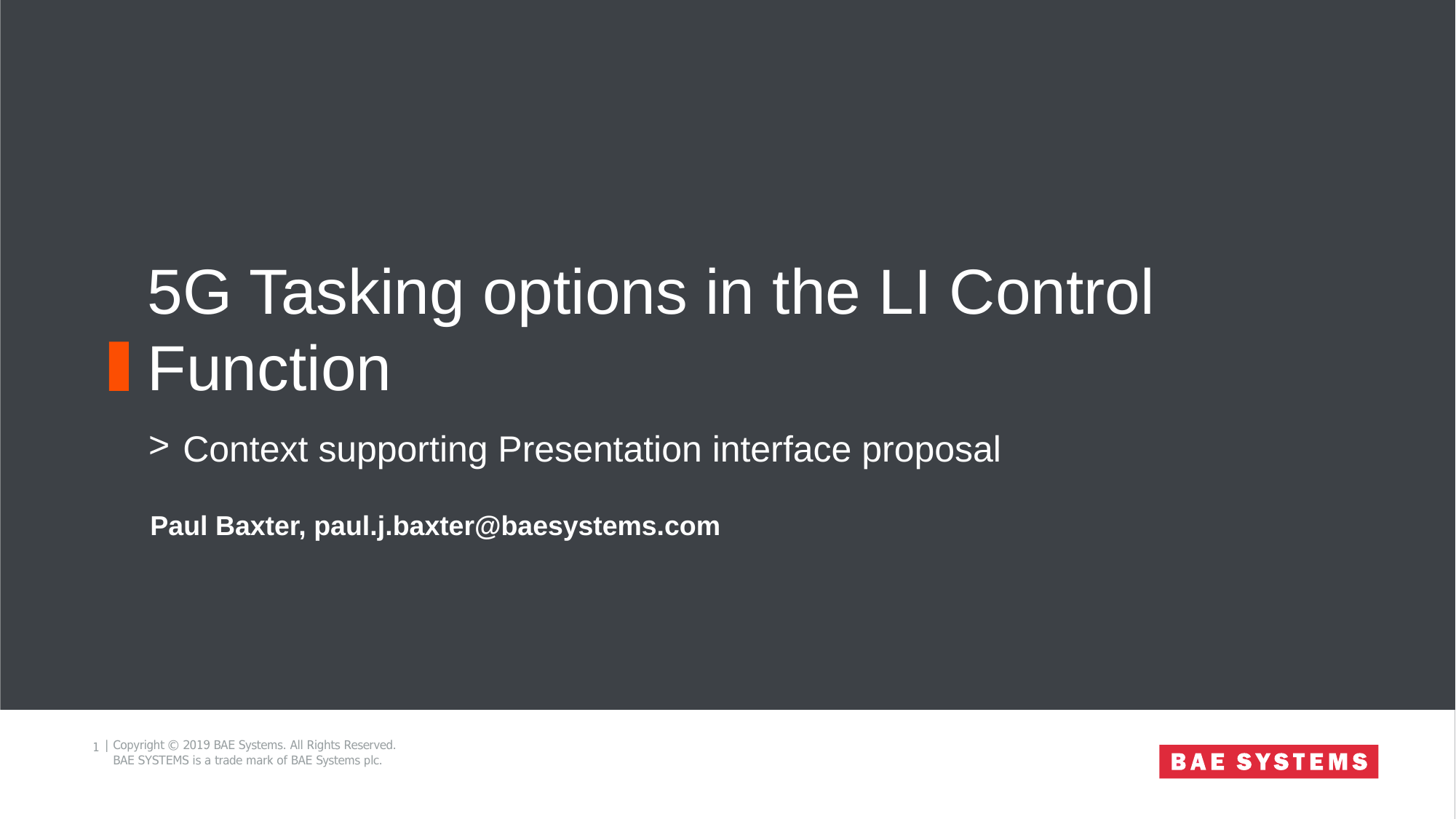

# 5G Tasking options in the LI Control Function
Context supporting Presentation interface proposal
Paul Baxter, paul.j.baxter@baesystems.com